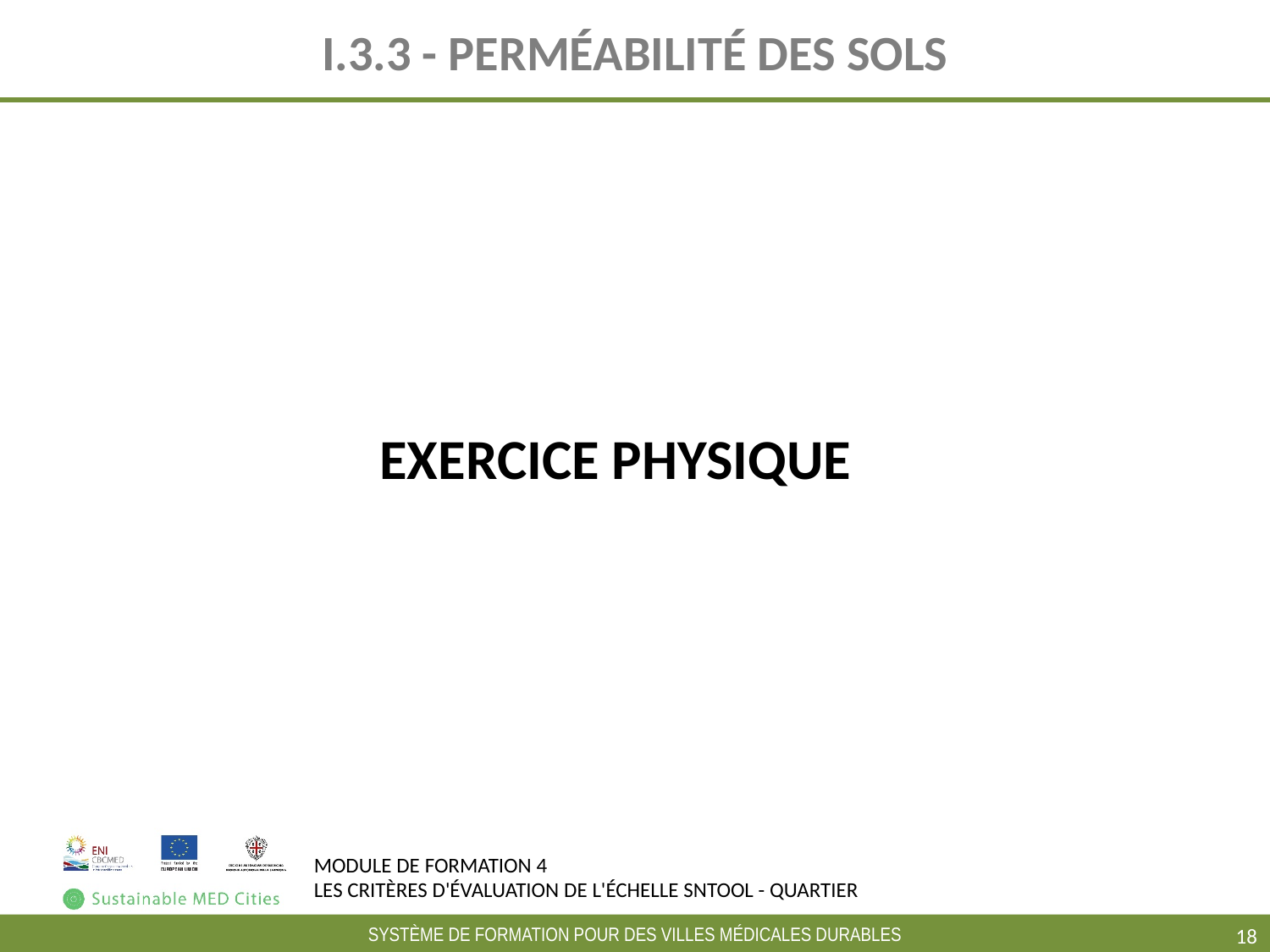

# I.3.3 - PERMÉABILITÉ DES SOLS

EXERCICE PHYSIQUE

18